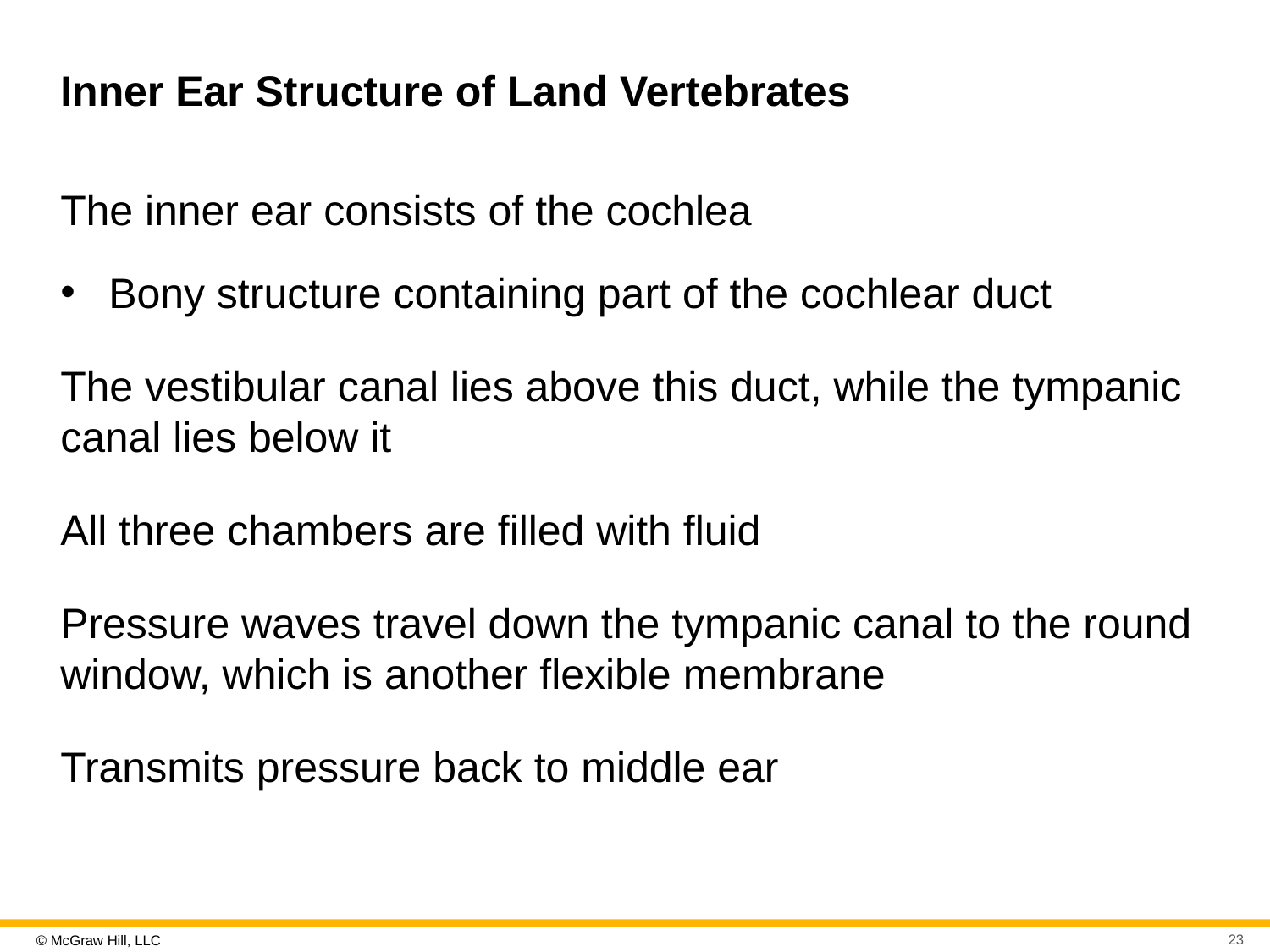

# Inner Ear Structure of Land Vertebrates
The inner ear consists of the cochlea
Bony structure containing part of the cochlear duct
The vestibular canal lies above this duct, while the tympanic canal lies below it
All three chambers are filled with fluid
Pressure waves travel down the tympanic canal to the round window, which is another flexible membrane
Transmits pressure back to middle ear
23